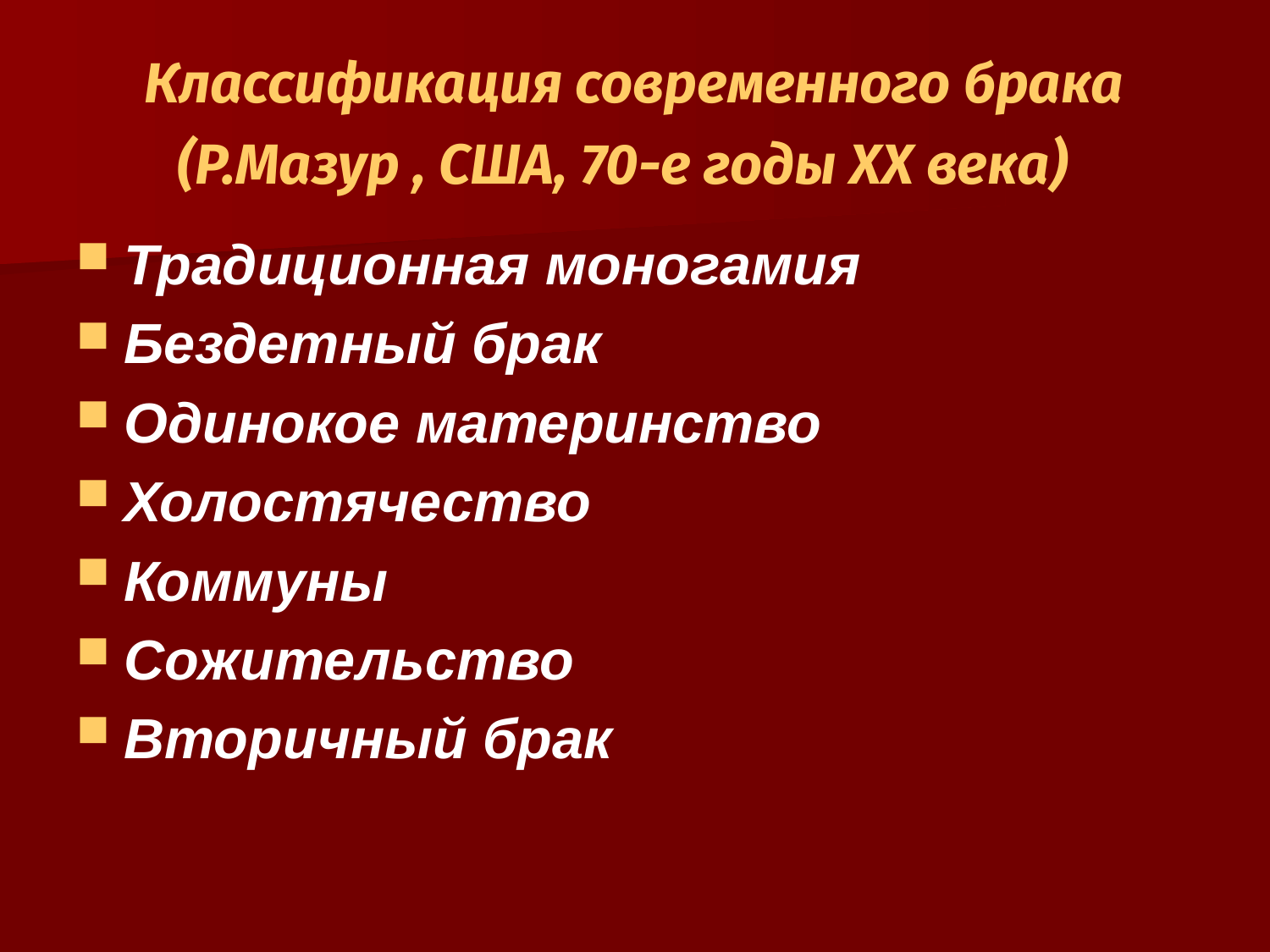

# Классификация современного брака (Р.Мазур , США, 70-е годы ХХ века)
Традиционная моногамия
Бездетный брак
Одинокое материнство
Холостячество
Коммуны
Сожительство
Вторичный брак